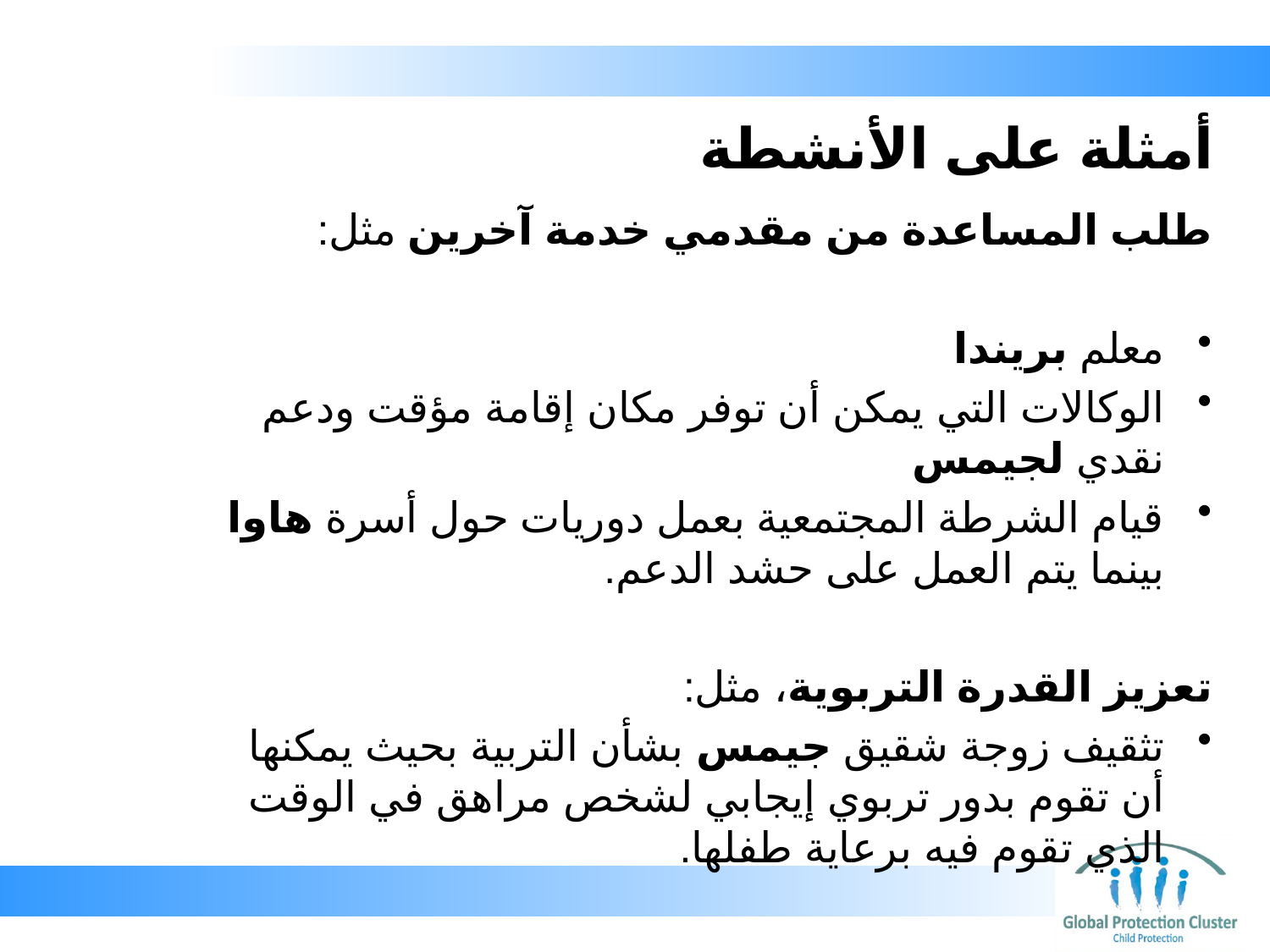

# أمثلة على الأنشطة
طلب المساعدة من مقدمي خدمة آخرين مثل:

معلم بريندا
الوكالات التي يمكن أن توفر مكان إقامة مؤقت ودعم نقدي لجيمس
قيام الشرطة المجتمعية بعمل دوريات حول أسرة هاوا بينما يتم العمل على حشد الدعم.

تعزيز القدرة التربوية، مثل:
تثقيف زوجة شقيق جيمس بشأن التربية بحيث يمكنها أن تقوم بدور تربوي إيجابي لشخص مراهق في الوقت الذي تقوم فيه برعاية طفلها.